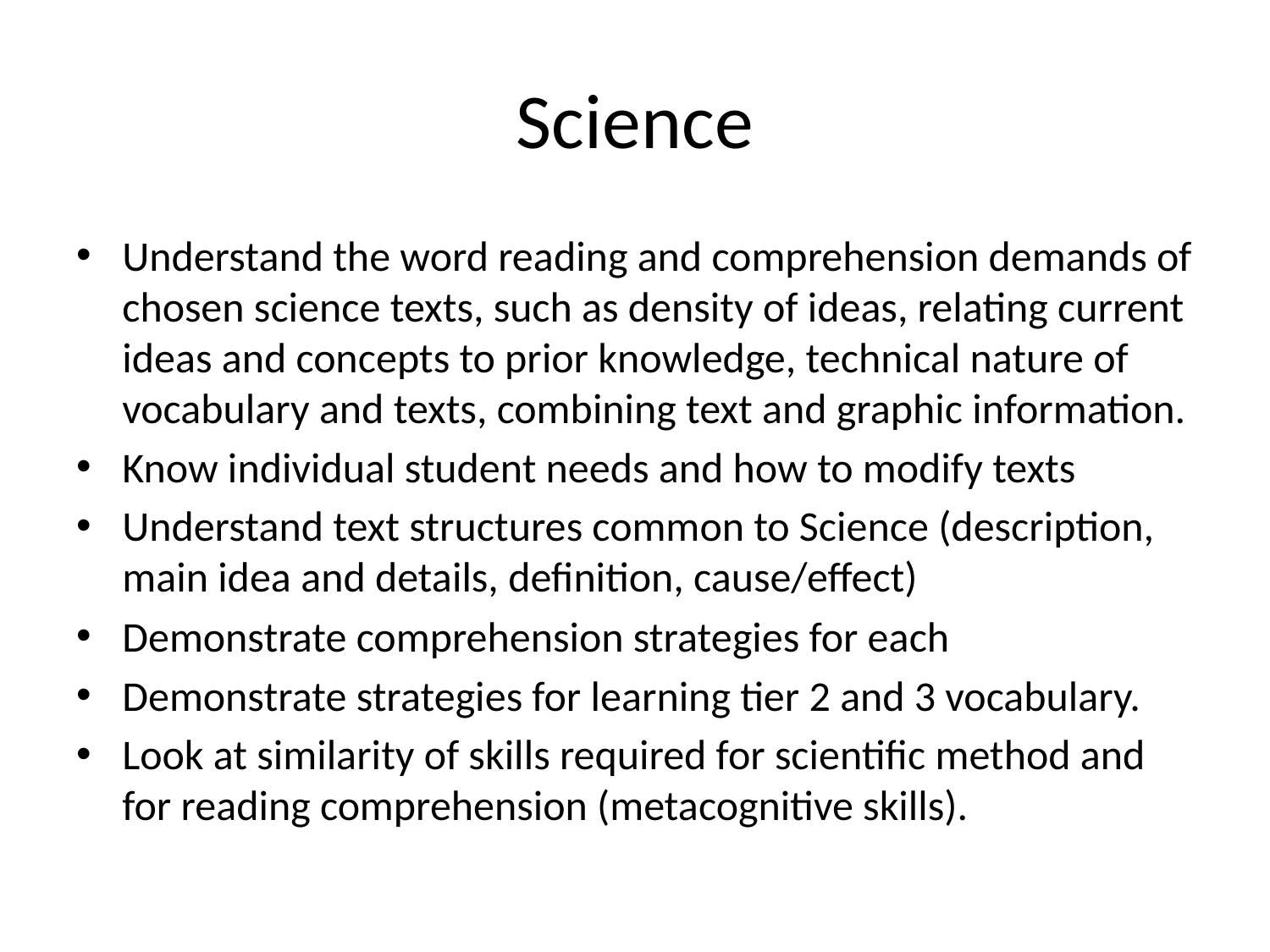

# Science
Understand the word reading and comprehension demands of chosen science texts, such as density of ideas, relating current ideas and concepts to prior knowledge, technical nature of vocabulary and texts, combining text and graphic information.
Know individual student needs and how to modify texts
Understand text structures common to Science (description, main idea and details, definition, cause/effect)
Demonstrate comprehension strategies for each
Demonstrate strategies for learning tier 2 and 3 vocabulary.
Look at similarity of skills required for scientific method and for reading comprehension (metacognitive skills).